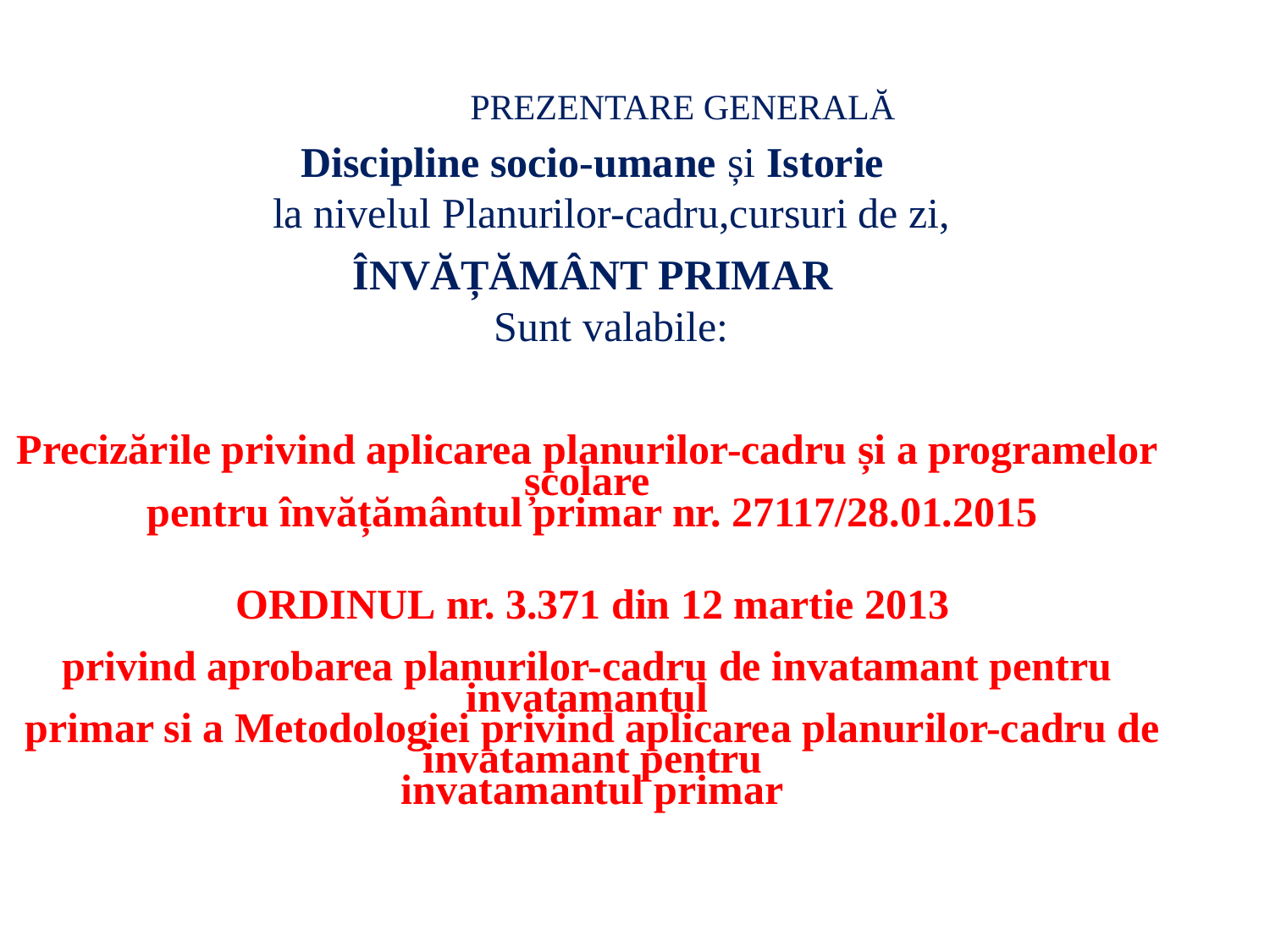

Prezentare generală

Discipline socio-umane și Istorie
la nivelul Planurilor-cadru,cursuri de zi,

ÎNVĂȚĂMÂNT PRIMAR
Sunt valabile:

Precizările privind aplicarea planurilor-cadru și a programelor
școlare
pentru învățământul primar nr. 27117/28.01.2015

ORDINUL nr. 3.371 din 12 martie 2013

privind aprobarea planurilor-cadru de invatamant pentru
invatamantul
primar si a Metodologiei privind aplicarea planurilor-cadru de
 invatamant pentru
invatamantul primar

4